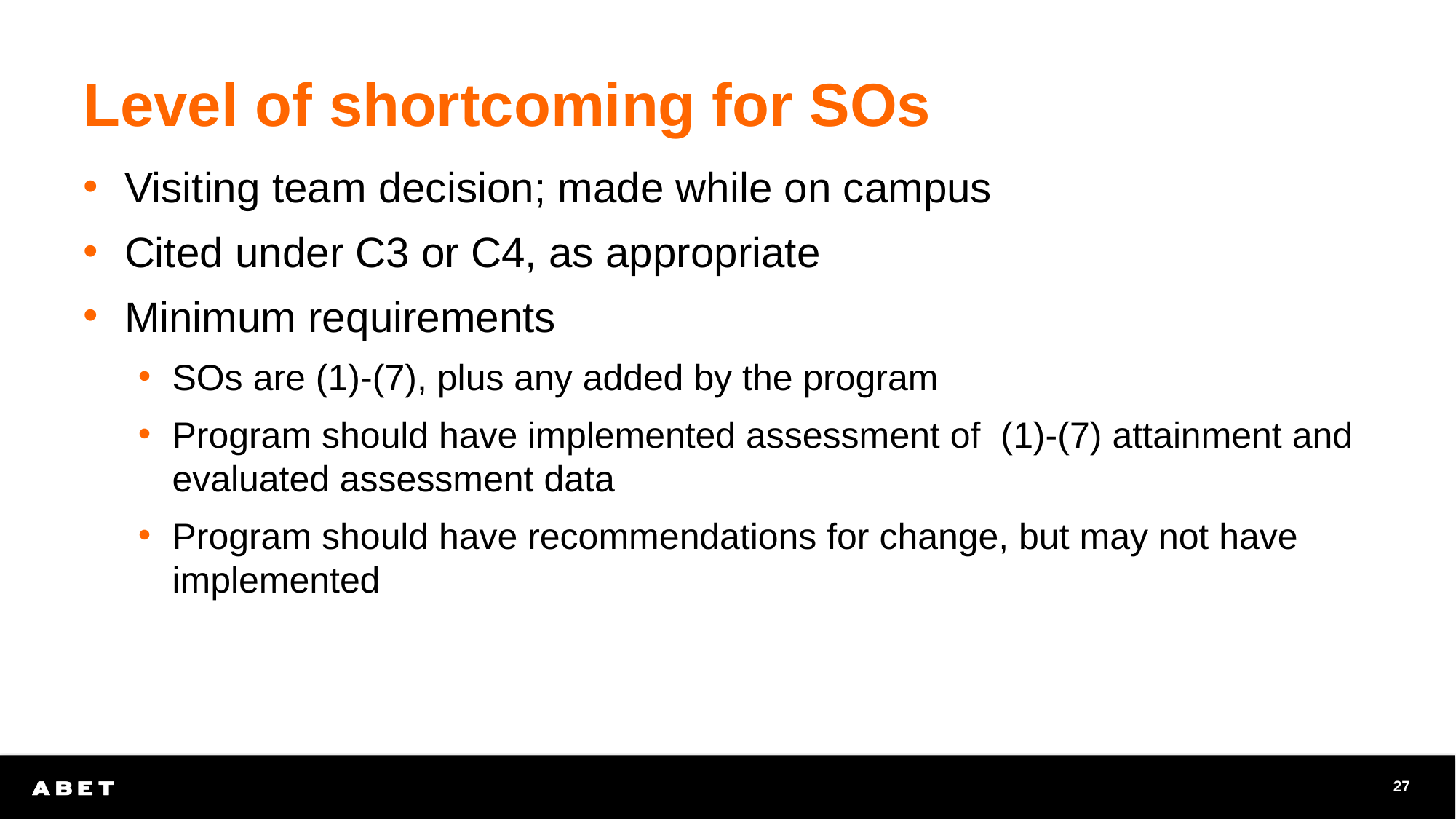

# Level of shortcoming for SOs
Visiting team decision; made while on campus
Cited under C3 or C4, as appropriate
Minimum requirements
SOs are (1)-(7), plus any added by the program
Program should have implemented assessment of  (1)-(7) attainment and evaluated assessment data
Program should have recommendations for change, but may not have implemented